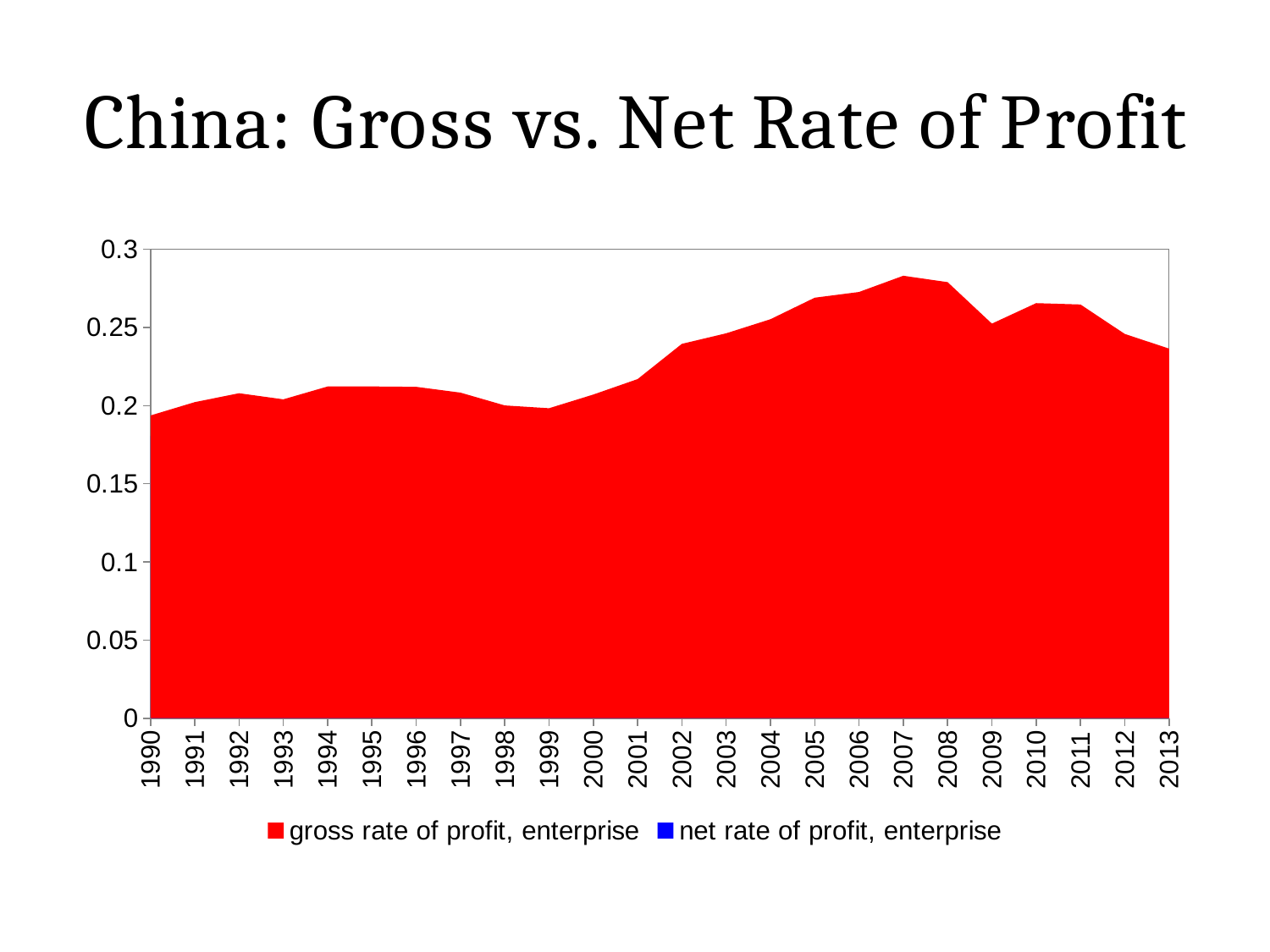

# China: Gross vs. Net Rate of Profit

### Chart

| Category | gross rate of profit, enterprise | net rate of profit, enterprise |
|---|---|---|
| 1990.0 | 0.193658332523201 | 0.180488812381067 |
| 1991.0 | 0.202188007223138 | 0.185791382985611 |
| 1992.0 | 0.207884138034018 | 0.188991145660422 |
| 1993.0 | 0.203987953899634 | 0.190859186669902 |
| 1994.0 | 0.212204970669206 | 0.201594012224718 |
| 1995.0 | 0.21224162244 | 0.20369863846268 |
| 1996.0 | 0.211982154589621 | 0.199703877865749 |
| 1997.0 | 0.208280725647284 | 0.191856141942159 |
| 1998.0 | 0.200074616261182 | 0.180739631861055 |
| 1999.0 | 0.198314749393395 | 0.175853558642269 |
| 2000.0 | 0.207072837887187 | 0.180464565377041 |
| 2001.0 | 0.216935122906214 | 0.178085698141949 |
| 2002.0 | 0.2394638043582 | 0.184459307671216 |
| 2003.0 | 0.246222469942575 | 0.188062970549152 |
| 2004.0 | 0.255233824610167 | 0.197376630355043 |
| 2005.0 | 0.269013163934887 | 0.204536441520885 |
| 2006.0 | 0.272665244358635 | 0.209491019544655 |
| 2007.0 | 0.283027691128975 | 0.227260750960072 |
| 2008.0 | 0.278951412974286 | 0.22370945103172 |
| 2009.0 | 0.252414504499689 | 0.200991721087096 |
| 2010.0 | 0.265536868473881 | 0.218831839520004 |
| 2011.0 | 0.264672886441193 | 0.212921851241141 |
| 2012.0 | 0.245848075633327 | 0.193778618589632 |
| 2013.0 | 0.236434884491779 | 0.184685312633335 |